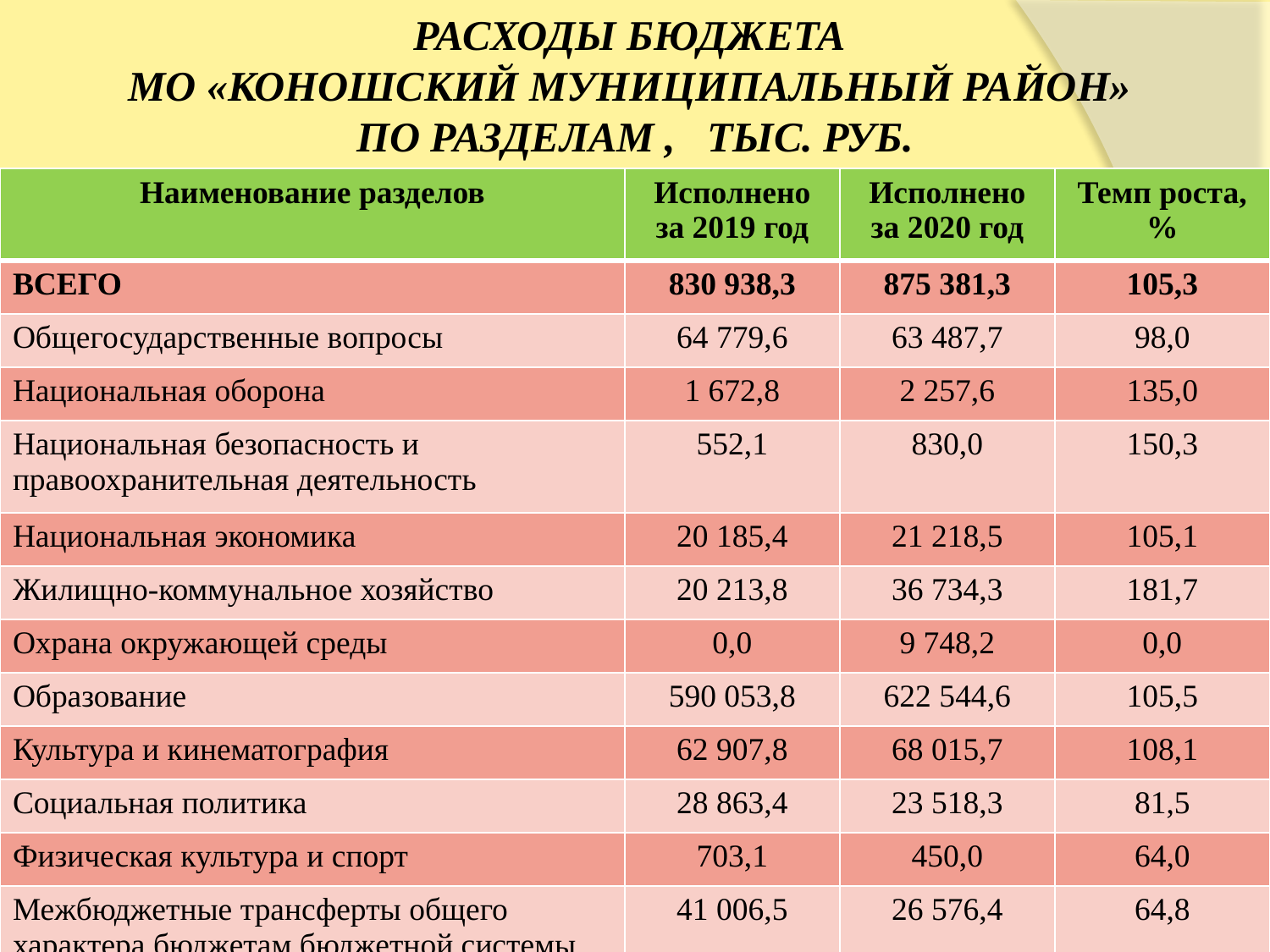

# РАСХОДЫ БЮДЖЕТА МО «КОНОШСКИЙ МУНИЦИПАЛЬНЫЙ РАЙОН» ПО РАЗДЕЛАМ ,   ТЫС. РУБ.
| Наименование разделов | Исполнено за 2019 год | Исполнено за 2020 год | Темп роста, % |
| --- | --- | --- | --- |
| ВСЕГО | 830 938,3 | 875 381,3 | 105,3 |
| Общегосударственные вопросы | 64 779,6 | 63 487,7 | 98,0 |
| Национальная оборона | 1 672,8 | 2 257,6 | 135,0 |
| Национальная безопасность и правоохранительная деятельность | 552,1 | 830,0 | 150,3 |
| Национальная экономика | 20 185,4 | 21 218,5 | 105,1 |
| Жилищно-коммунальное хозяйство | 20 213,8 | 36 734,3 | 181,7 |
| Охрана окружающей среды | 0,0 | 9 748,2 | 0,0 |
| Образование | 590 053,8 | 622 544,6 | 105,5 |
| Культура и кинематография | 62 907,8 | 68 015,7 | 108,1 |
| Социальная политика | 28 863,4 | 23 518,3 | 81,5 |
| Физическая культура и спорт | 703,1 | 450,0 | 64,0 |
| Межбюджетные трансферты общего характера бюджетам бюджетной системы РФ | 41 006,5 | 26 576,4 | 64,8 |